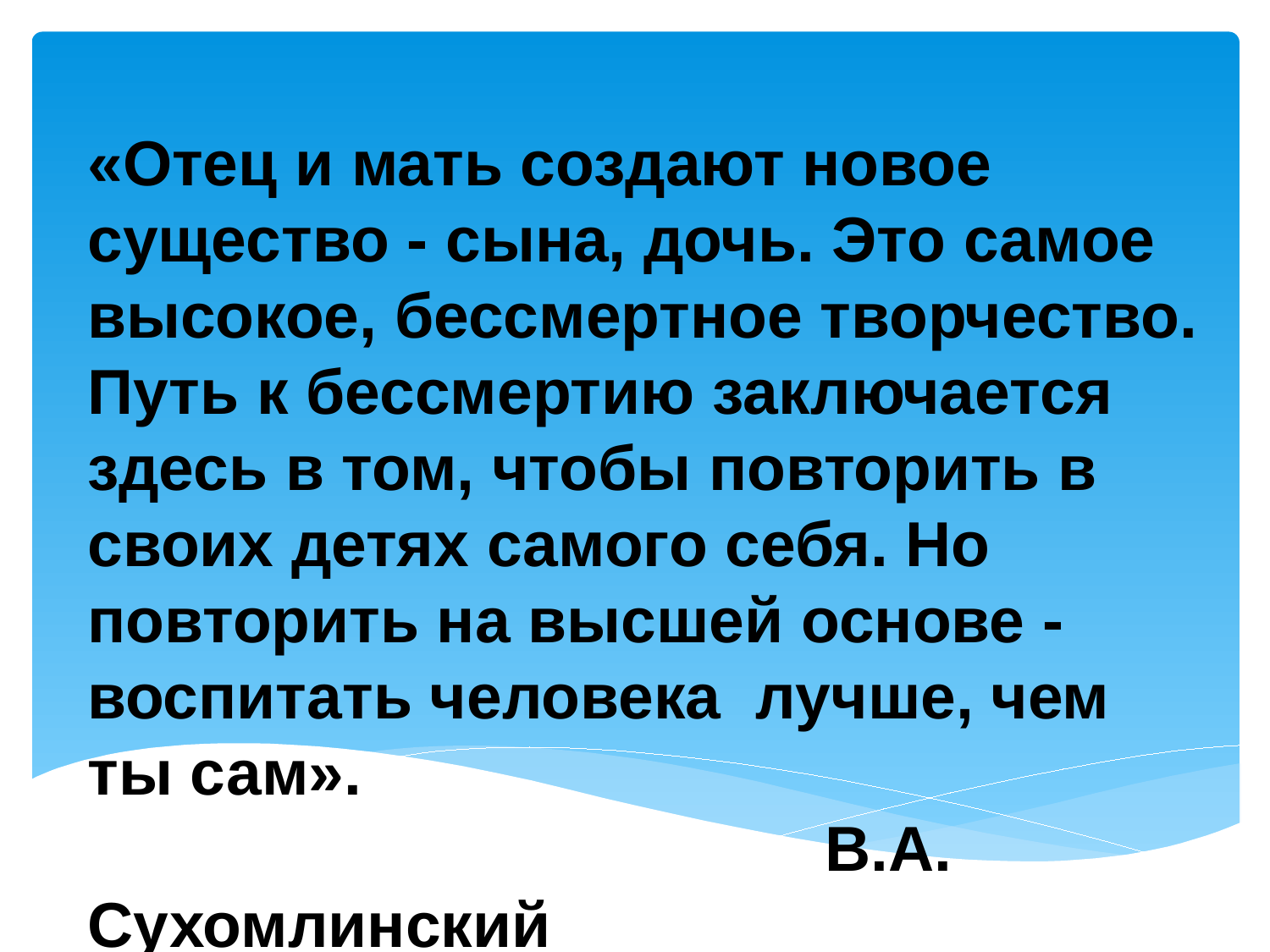

«Отец и мать создают новое существо - сына, дочь. Это самое высокое, бессмертное творчество. Путь к бессмертию заключается здесь в том, чтобы повторить в своих детях самого себя. Но повторить на высшей основе - воспитать человека  лучше, чем ты сам».
                                          В.А. Сухомлинский